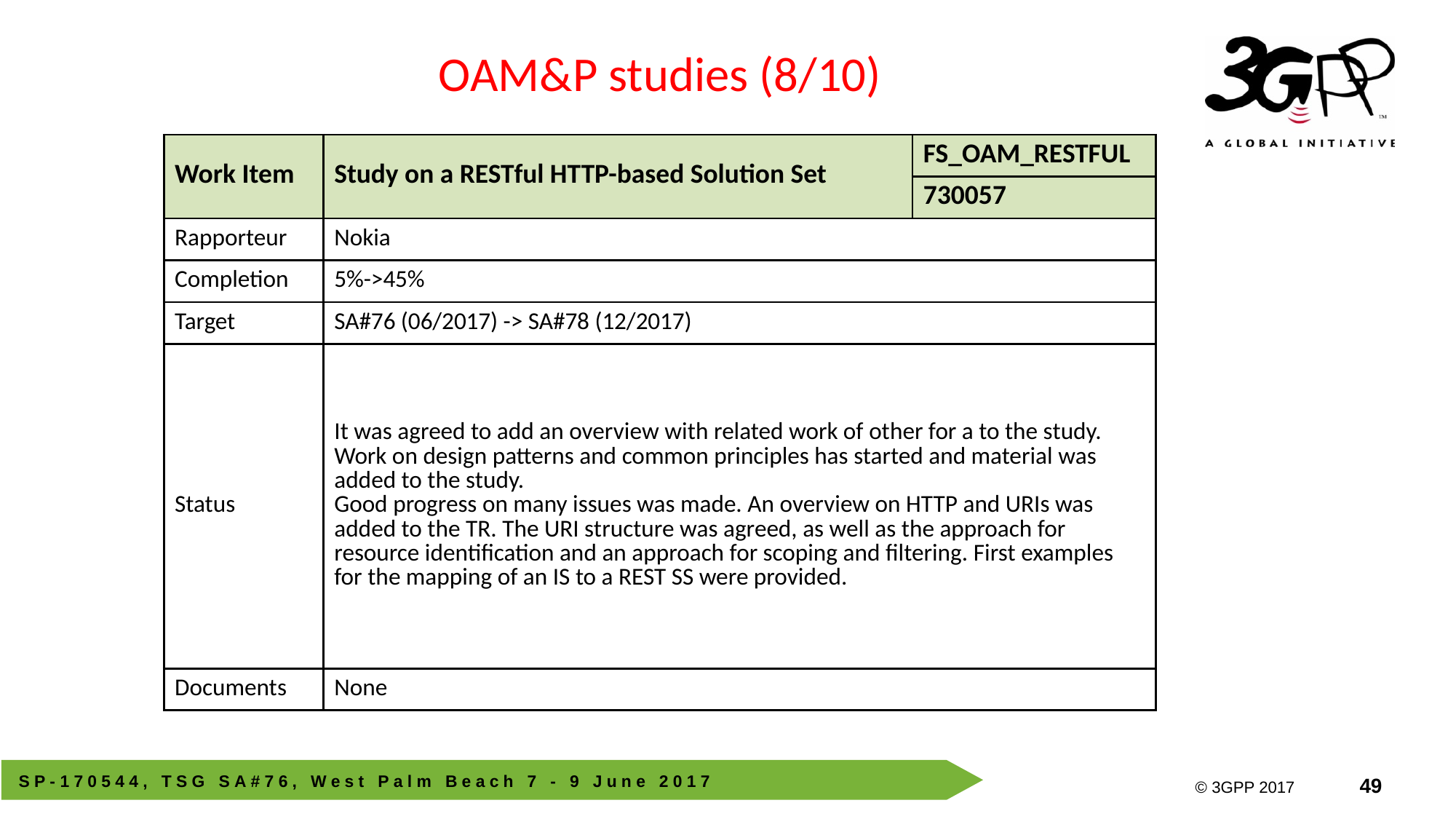

OAM&P studies (8/10)
| Work Item | Study on a RESTful HTTP-based Solution Set | FS\_OAM\_RESTFUL |
| --- | --- | --- |
|  |  | 730057 |
| Rapporteur | Nokia |  |
| Completion | 5%->45% |  |
| Target | SA#76 (06/2017) -> SA#78 (12/2017) |  |
| Status | It was agreed to add an overview with related work of other for a to the study. Work on design patterns and common principles has started and material was added to the study. Good progress on many issues was made. An overview on HTTP and URIs was added to the TR. The URI structure was agreed, as well as the approach for resource identification and an approach for scoping and filtering. First examples for the mapping of an IS to a REST SS were provided. |  |
| Documents | None |  |